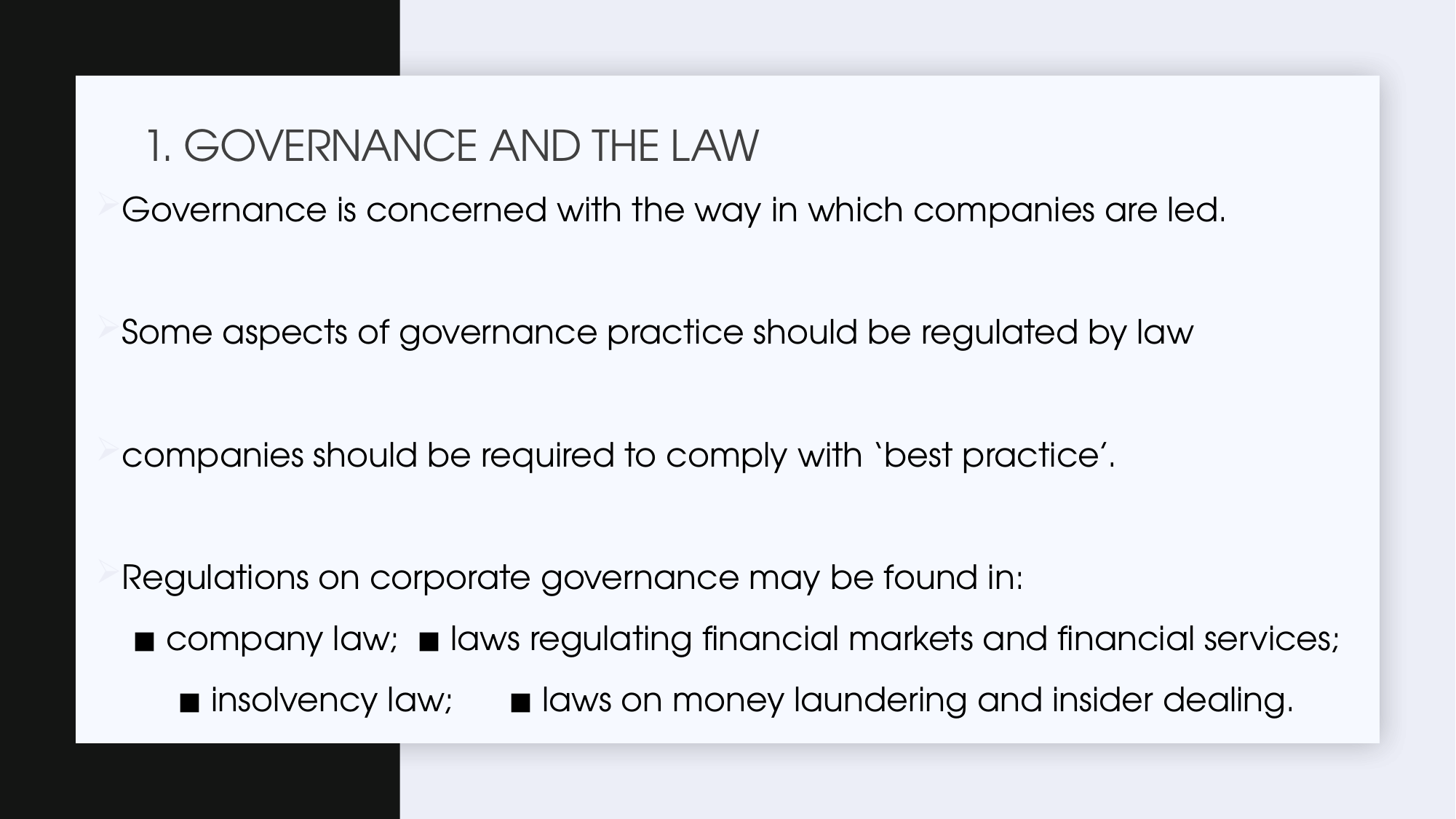

# 1. governance and the law
Governance is concerned with the way in which companies are led.

Some aspects of governance practice should be regulated by law

companies should be required to comply with ‘best practice’.

Regulations on corporate governance may be found in:
■ company law;  ■ laws regulating financial markets and financial services;
■ insolvency law;      ■ laws on money laundering and insider dealing.